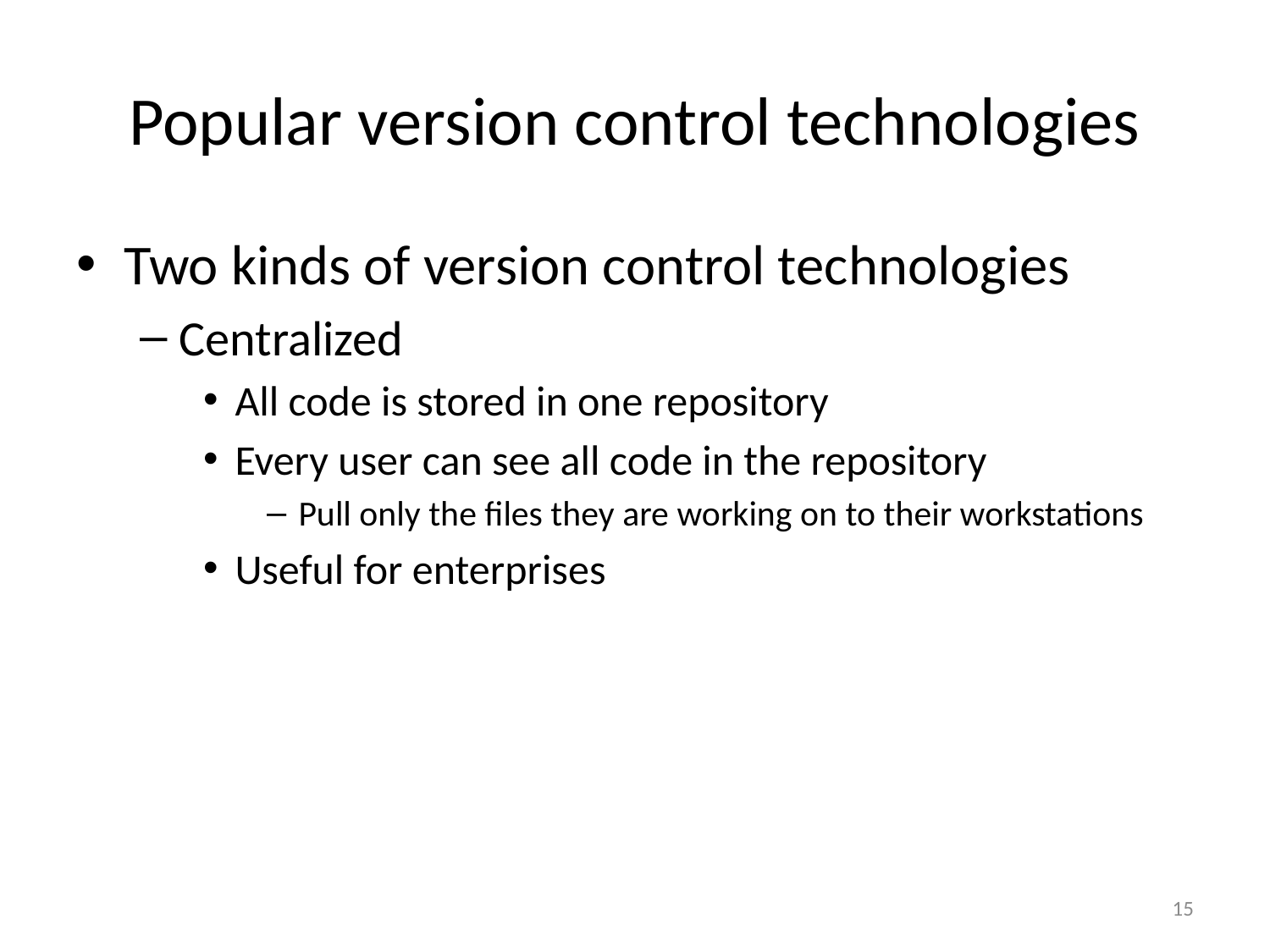

# Popular version control technologies
Two kinds of version control technologies
Centralized
All code is stored in one repository
Every user can see all code in the repository
Pull only the files they are working on to their workstations
Useful for enterprises

15